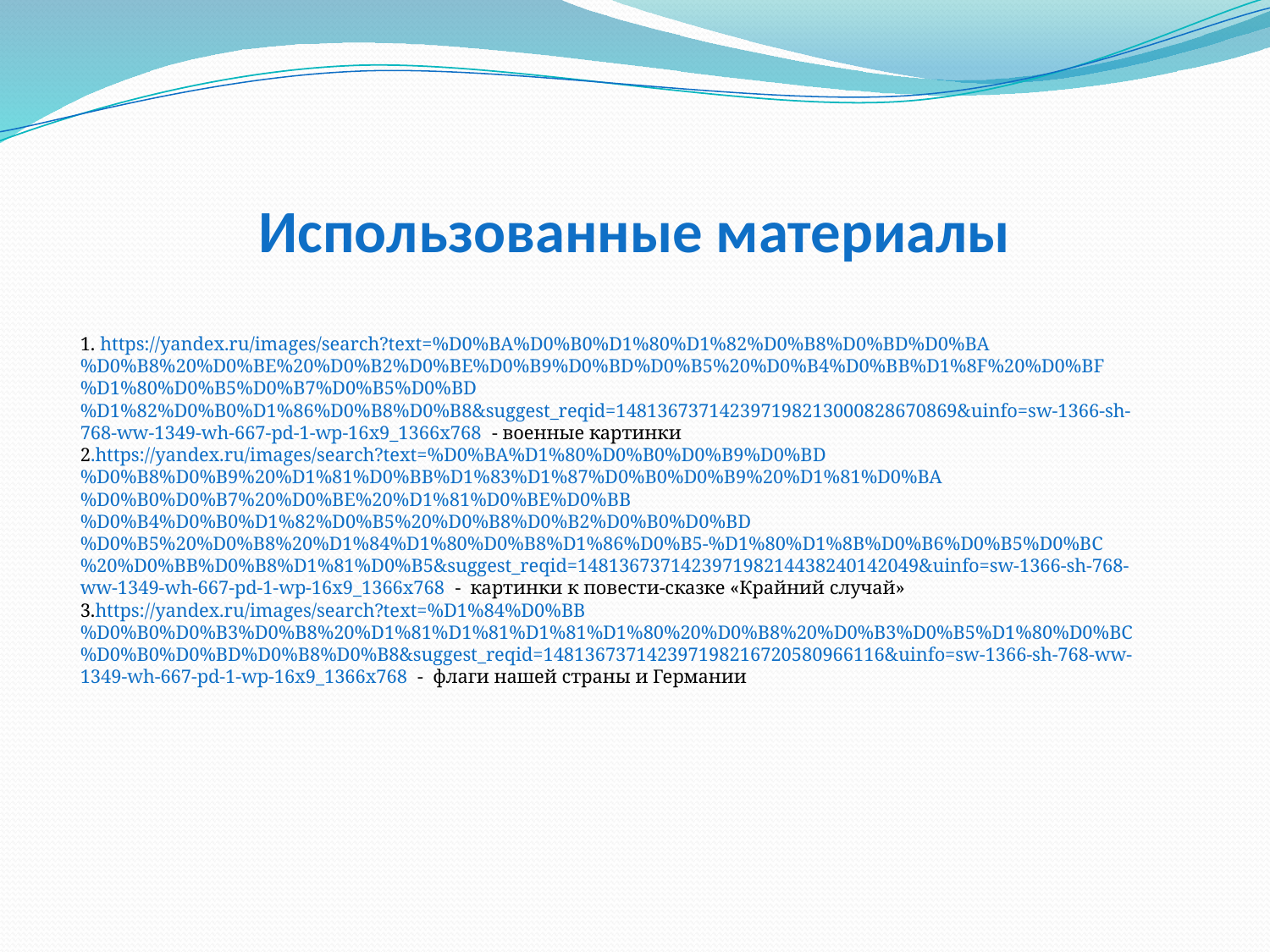

# Использованные материалы
1. https://yandex.ru/images/search?text=%D0%BA%D0%B0%D1%80%D1%82%D0%B8%D0%BD%D0%BA%D0%B8%20%D0%BE%20%D0%B2%D0%BE%D0%B9%D0%BD%D0%B5%20%D0%B4%D0%BB%D1%8F%20%D0%BF%D1%80%D0%B5%D0%B7%D0%B5%D0%BD%D1%82%D0%B0%D1%86%D0%B8%D0%B8&suggest_reqid=148136737142397198213000828670869&uinfo=sw-1366-sh-768-ww-1349-wh-667-pd-1-wp-16x9_1366x768  - военные картинки
2.https://yandex.ru/images/search?text=%D0%BA%D1%80%D0%B0%D0%B9%D0%BD%D0%B8%D0%B9%20%D1%81%D0%BB%D1%83%D1%87%D0%B0%D0%B9%20%D1%81%D0%BA%D0%B0%D0%B7%20%D0%BE%20%D1%81%D0%BE%D0%BB%D0%B4%D0%B0%D1%82%D0%B5%20%D0%B8%D0%B2%D0%B0%D0%BD%D0%B5%20%D0%B8%20%D1%84%D1%80%D0%B8%D1%86%D0%B5-%D1%80%D1%8B%D0%B6%D0%B5%D0%BC%20%D0%BB%D0%B8%D1%81%D0%B5&suggest_reqid=148136737142397198214438240142049&uinfo=sw-1366-sh-768-ww-1349-wh-667-pd-1-wp-16x9_1366x768  -  картинки к повести-сказке «Крайний случай»
3.https://yandex.ru/images/search?text=%D1%84%D0%BB%D0%B0%D0%B3%D0%B8%20%D1%81%D1%81%D1%81%D1%80%20%D0%B8%20%D0%B3%D0%B5%D1%80%D0%BC%D0%B0%D0%BD%D0%B8%D0%B8&suggest_reqid=148136737142397198216720580966116&uinfo=sw-1366-sh-768-ww-1349-wh-667-pd-1-wp-16x9_1366x768  -  флаги нашей страны и Германии